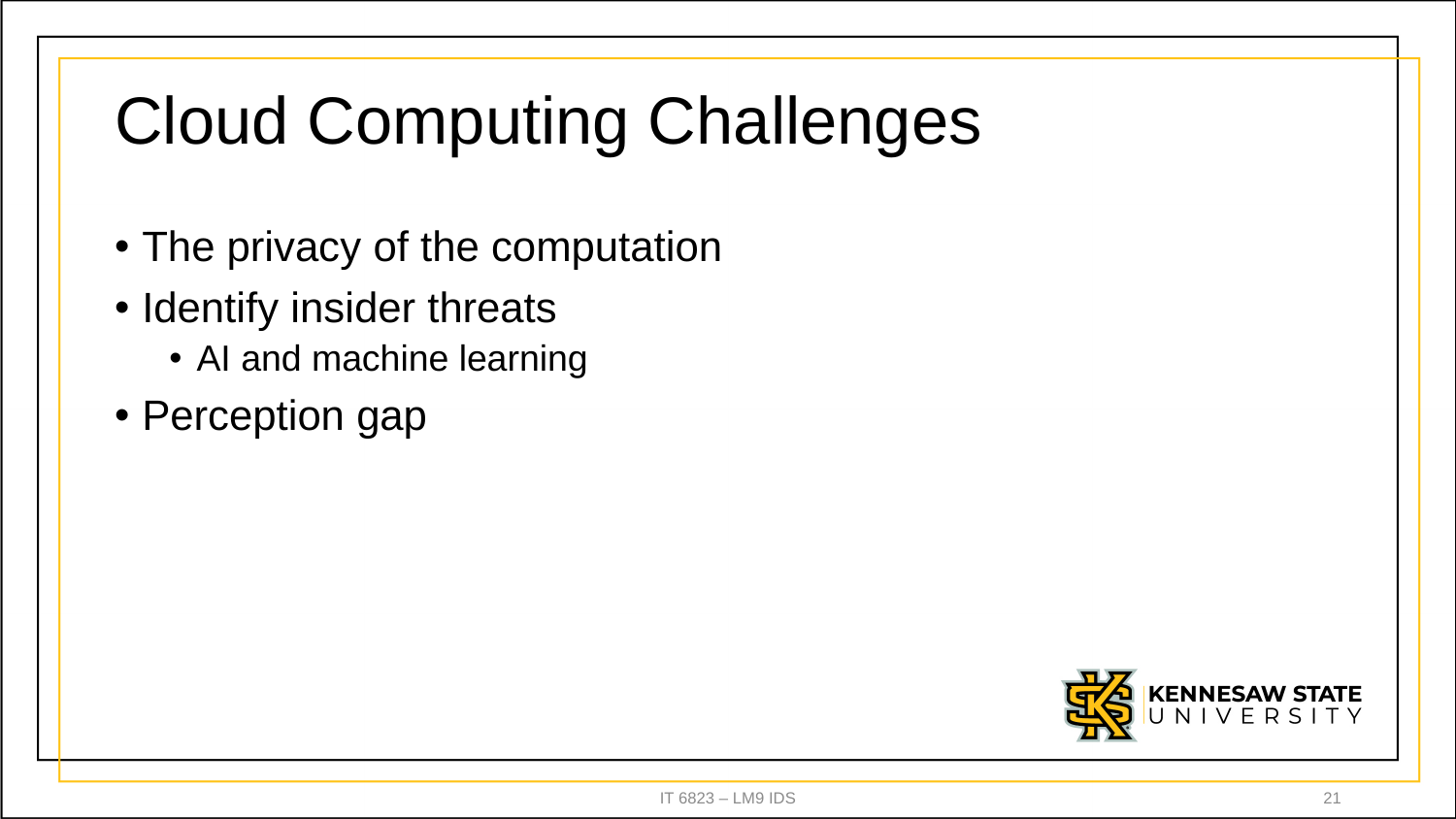

# Cloud Computing Challenges
The privacy of the computation
Identify insider threats
AI and machine learning
Perception gap
IT 6823 – LM9 IDS
21